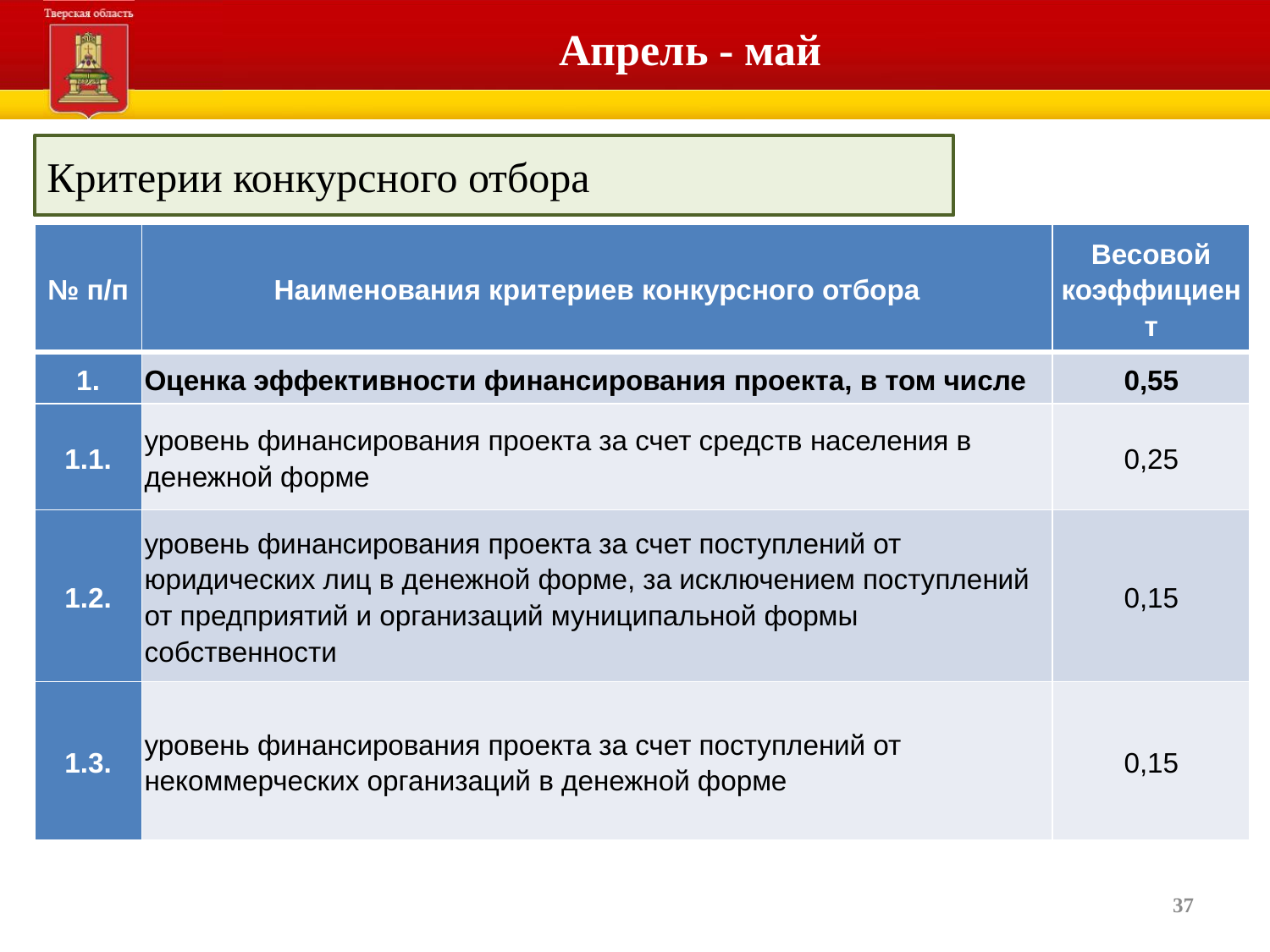

# Апрель - май
Критерии конкурсного отбора
| № п/п | Наименования критериев конкурсного отбора | Весовой коэффициент |
| --- | --- | --- |
| 1. | Оценка эффективности финансирования проекта, в том числе | 0,55 |
| 1.1. | уровень финансирования проекта за счет средств населения в денежной форме | 0,25 |
| 1.2. | уровень финансирования проекта за счет поступлений от юридических лиц в денежной форме, за исключением поступлений от предприятий и организаций муниципальной формы собственности | 0,15 |
| 1.3. | уровень финансирования проекта за счет поступлений от некоммерческих организаций в денежной форме | 0,15 |
37